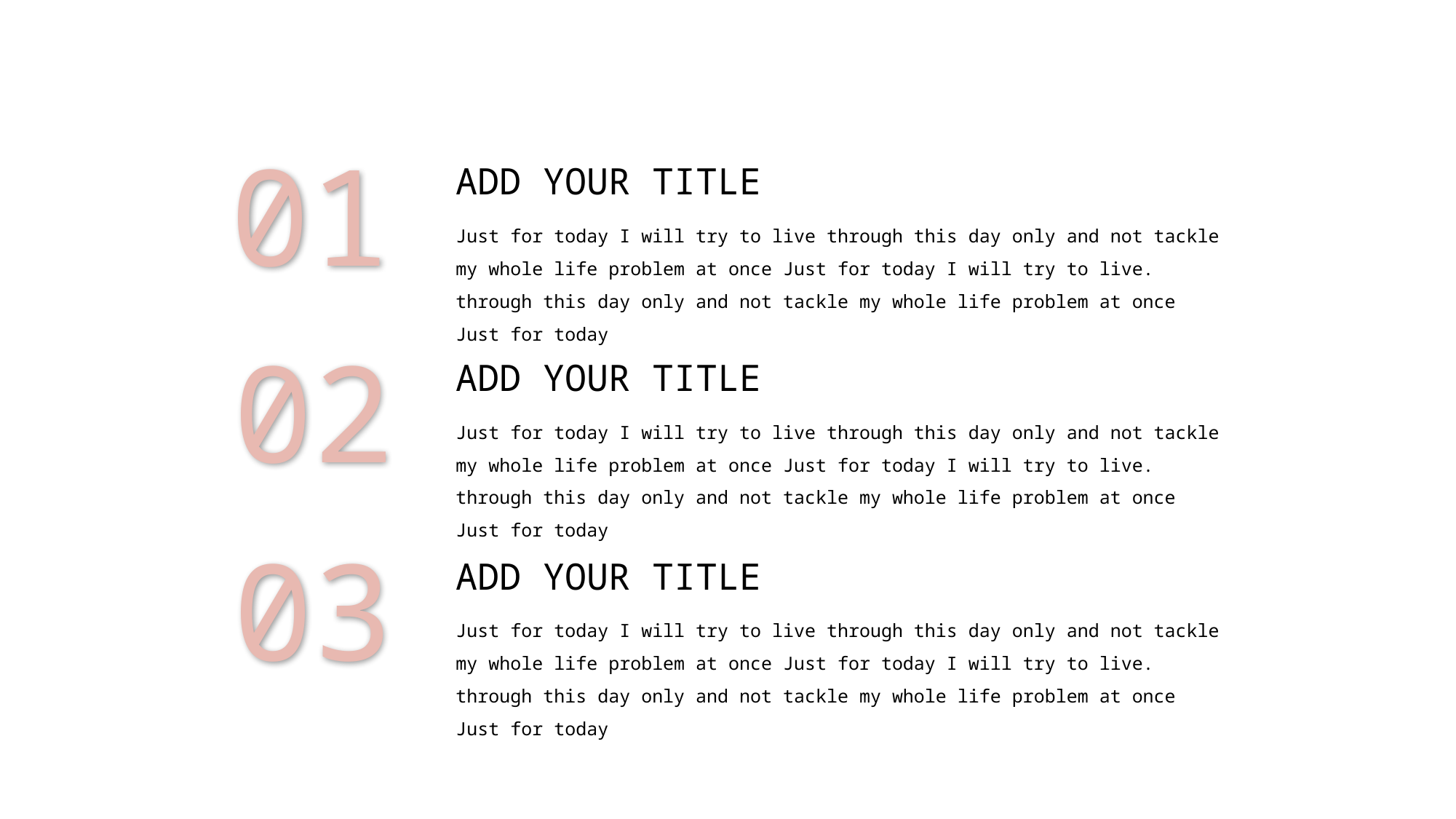

01
ADD YOUR TITLE
Just for today I will try to live through this day only and not tackle my whole life problem at once Just for today I will try to live. through this day only and not tackle my whole life problem at once Just for today
02
ADD YOUR TITLE
Just for today I will try to live through this day only and not tackle my whole life problem at once Just for today I will try to live. through this day only and not tackle my whole life problem at once Just for today
03
ADD YOUR TITLE
Just for today I will try to live through this day only and not tackle my whole life problem at once Just for today I will try to live. through this day only and not tackle my whole life problem at once Just for today